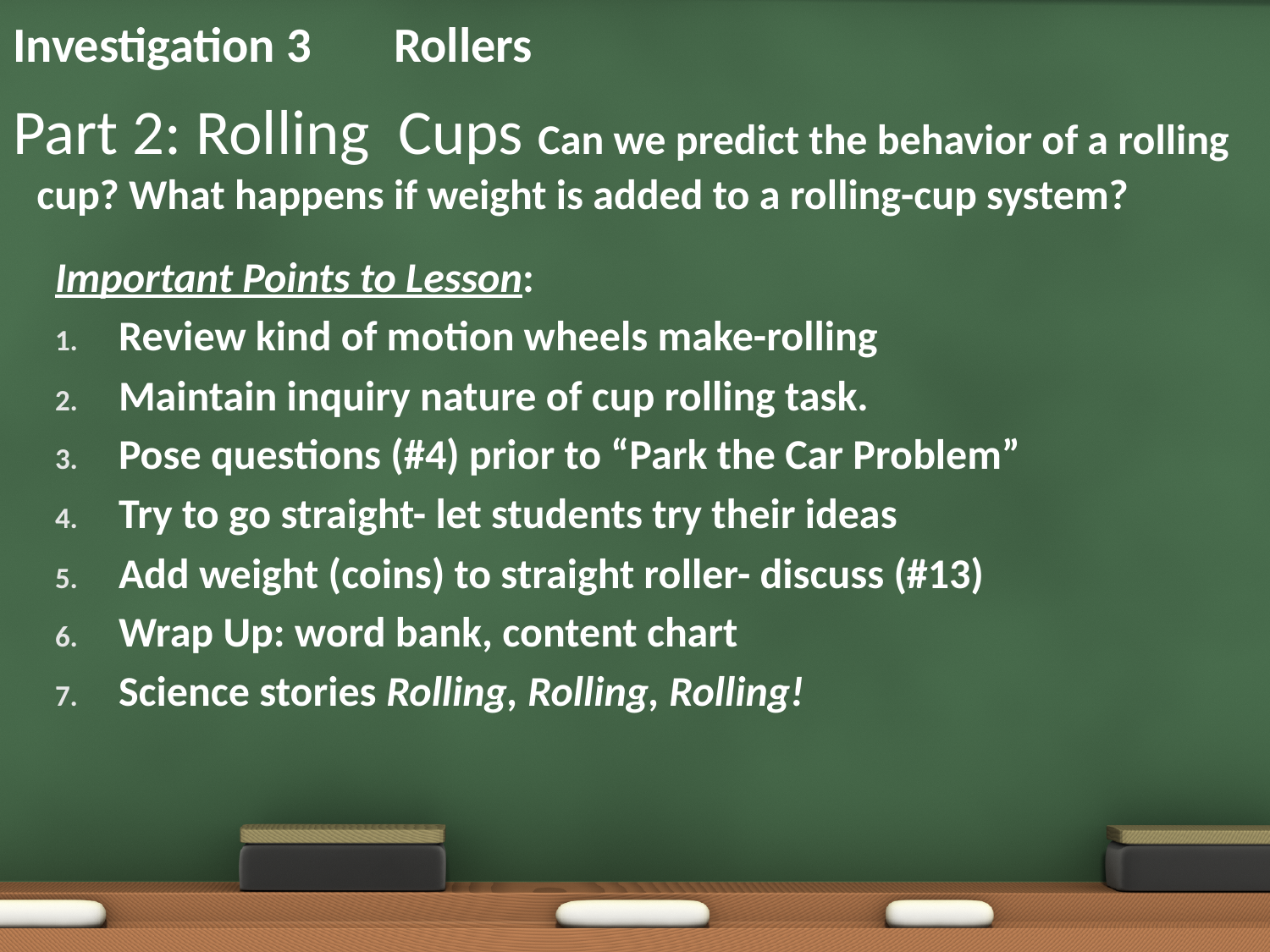

# Investigation 3	Rollers
Part 2: Rolling  Cups Can we predict the behavior of a rolling cup? What happens if weight is added to a rolling-cup system?

Important Points to Lesson:
Review kind of motion wheels make-rolling
Maintain inquiry nature of cup rolling task.
Pose questions (#4) prior to “Park the Car Problem”
Try to go straight- let students try their ideas
Add weight (coins) to straight roller- discuss (#13)
Wrap Up: word bank, content chart
Science stories Rolling, Rolling, Rolling!